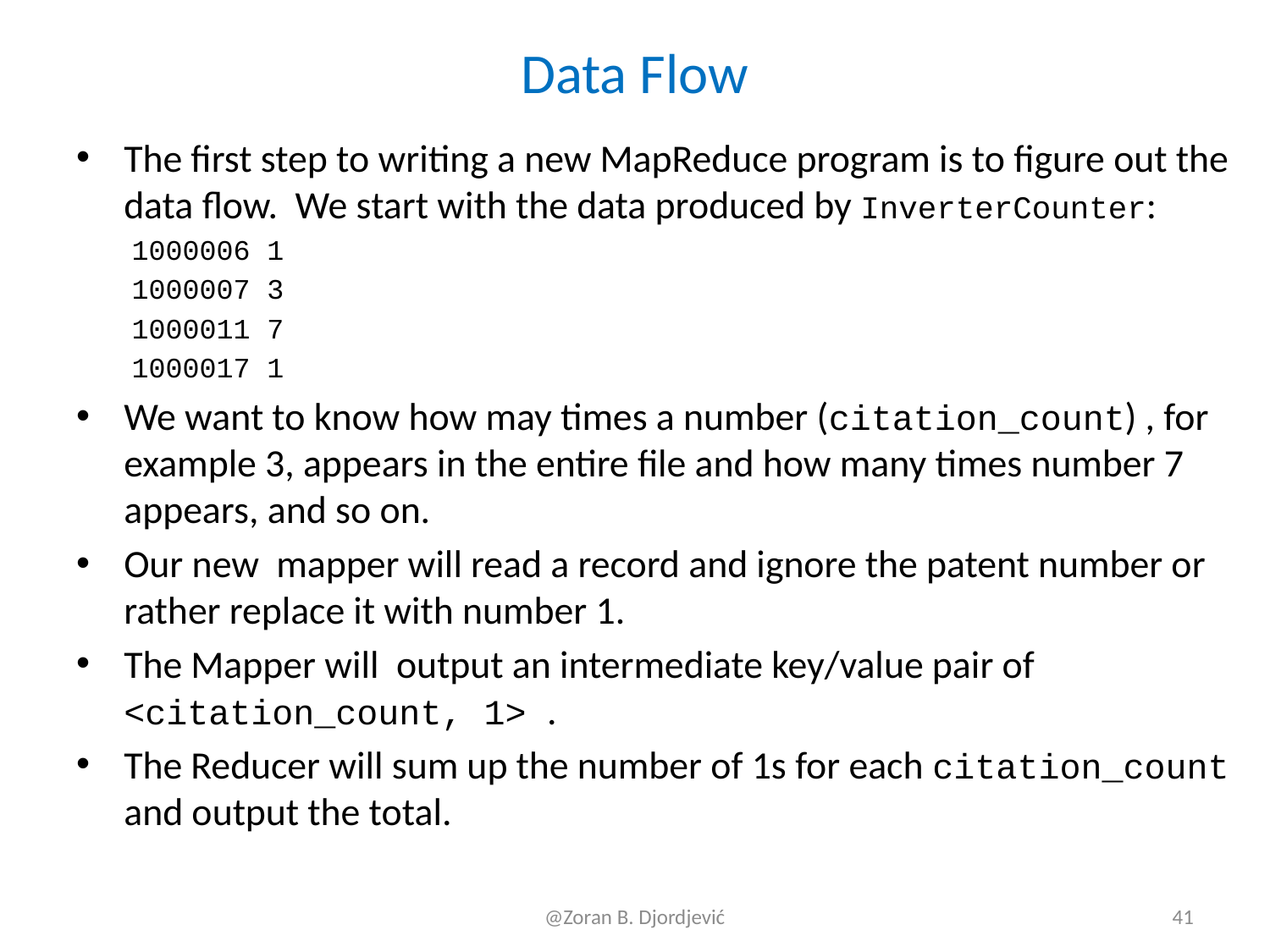

# Data Flow
The first step to writing a new MapReduce program is to figure out the data flow.  We start with the data produced by InverterCounter:
1000006 1
1000007 3
1000011 7
1000017 1
We want to know how may times a number (citation_count) , for example 3, appears in the entire file and how many times number 7 appears, and so on.
Our new  mapper will read a record and ignore the patent number or rather replace it with number 1.
The Mapper will  output an intermediate key/value pair of <citation_count, 1> .
The Reducer will sum up the number of 1s for each citation_count and output the total.
@Zoran B. Djordjević
41